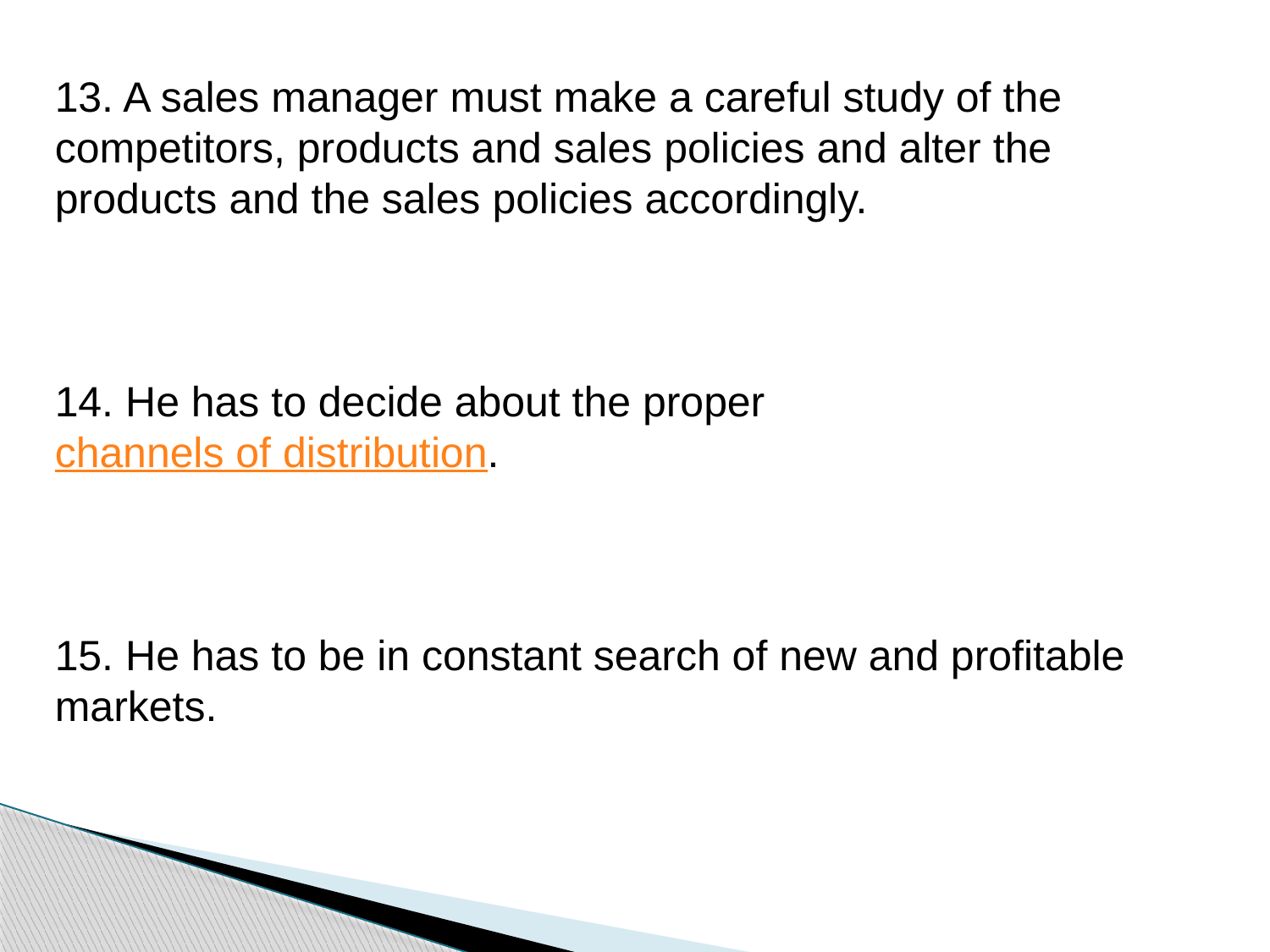

13. A sales manager must make a careful study of the competitors, products and sales policies and alter the products and the sales policies accordingly.

14. He has to decide about the proper channels of distribution.

15. He has to be in constant search of new and profitable markets.